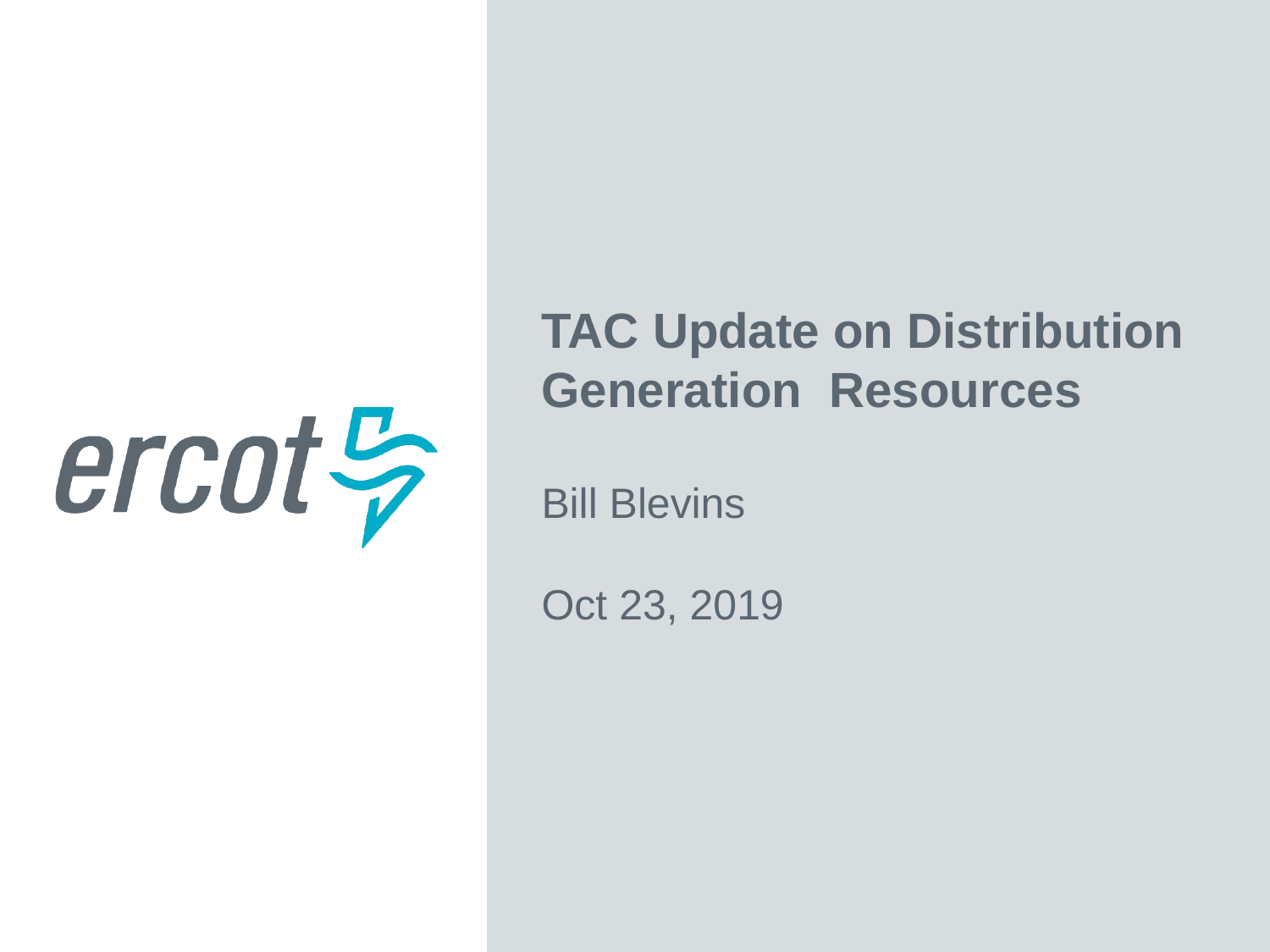

TAC Update on Distribution Generation  Resources

Bill Blevins

Oct 23, 2019